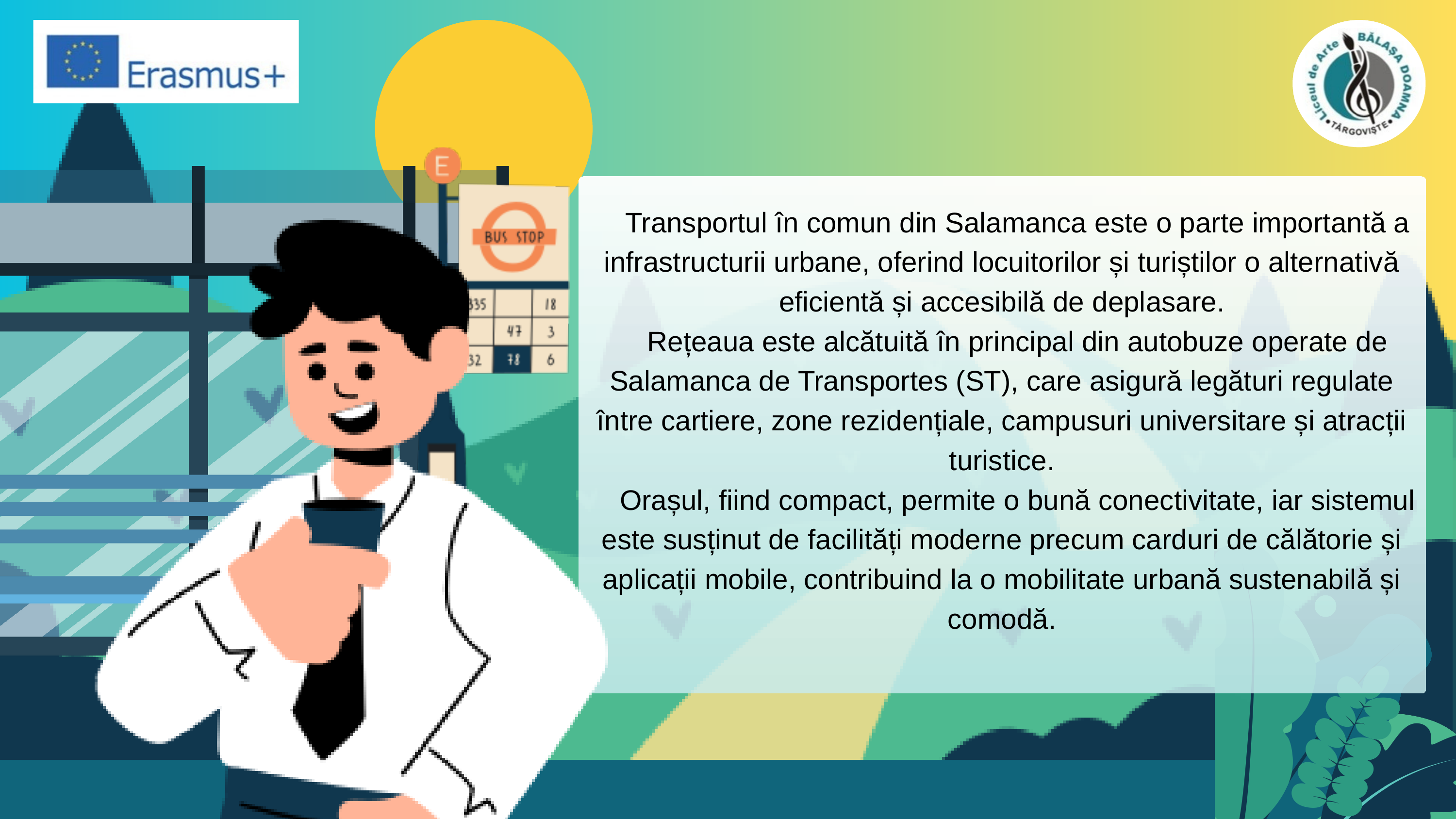

Transportul în comun din Salamanca este o parte importantă a infrastructurii urbane, oferind locuitorilor și turiștilor o alternativă eficientă și accesibilă de deplasare.
    Rețeaua este alcătuită în principal din autobuze operate de Salamanca de Transportes (ST), care asigură legături regulate între cartiere, zone rezidențiale, campusuri universitare și atracții turistice.
    Orașul, fiind compact, permite o bună conectivitate, iar sistemul este susținut de facilități moderne precum carduri de călătorie și aplicații mobile, contribuind la o mobilitate urbană sustenabilă și comodă.